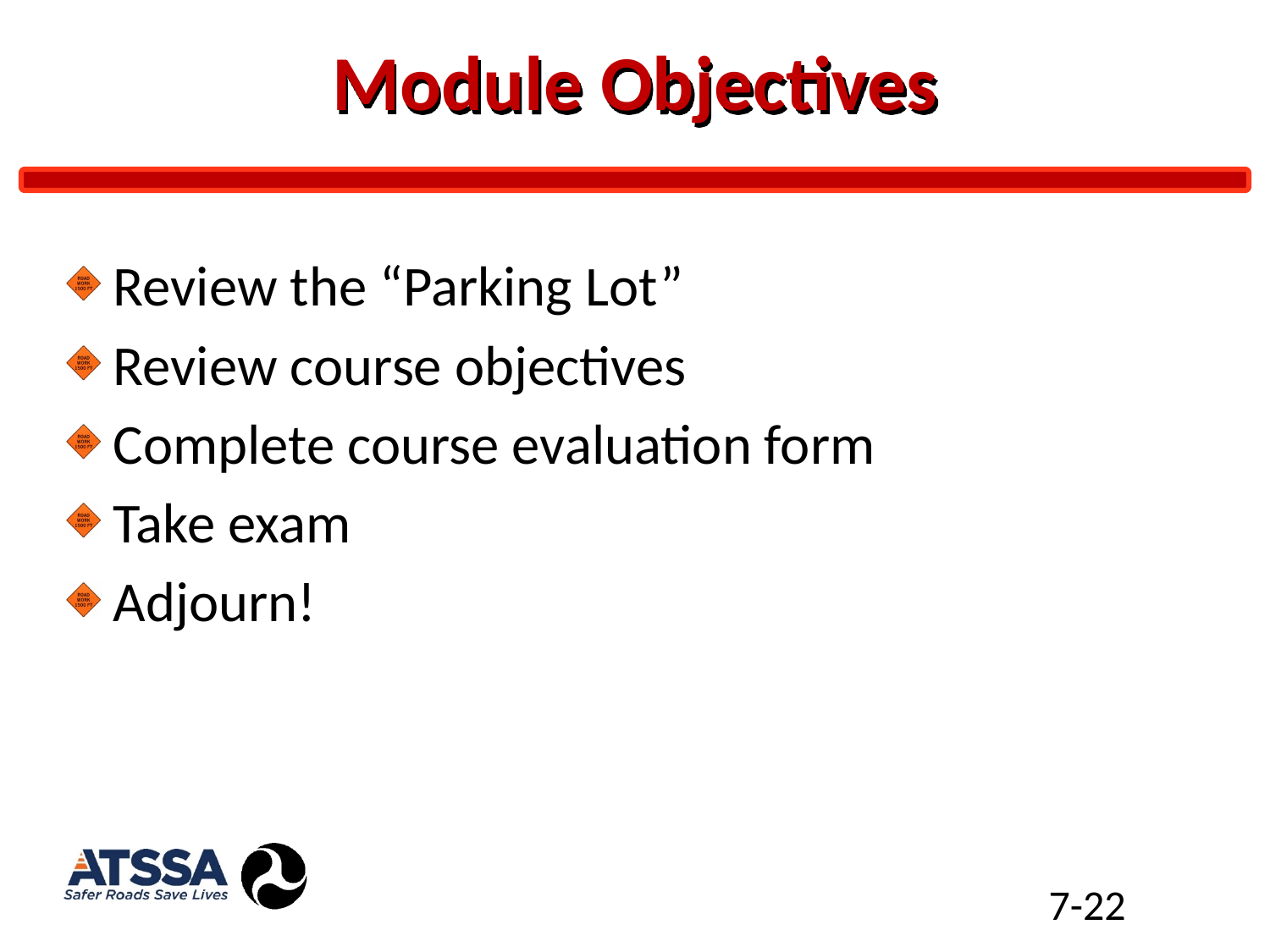

# Module Objectives
Review the “Parking Lot”
Review course objectives
Complete course evaluation form
Take exam
Adjourn!